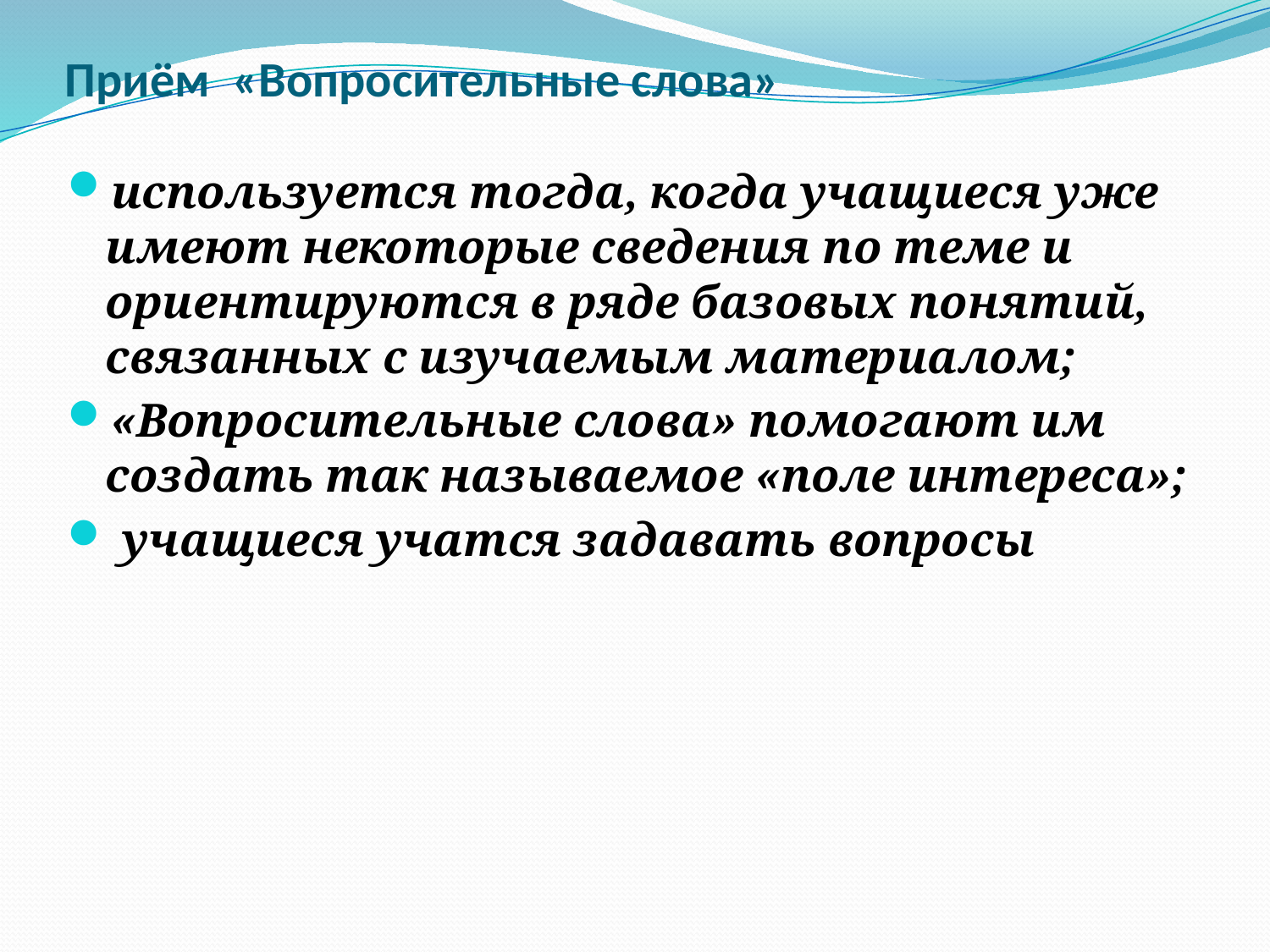

# Приём  «Вопросительные слова»
используется тогда, когда учащиеся уже имеют некоторые сведения по теме и ориентируются в ряде базовых понятий, связанных с изучаемым материалом;
«Вопросительные слова» помогают им создать так называемое «поле интереса»;
 учащиеся учатся задавать вопросы